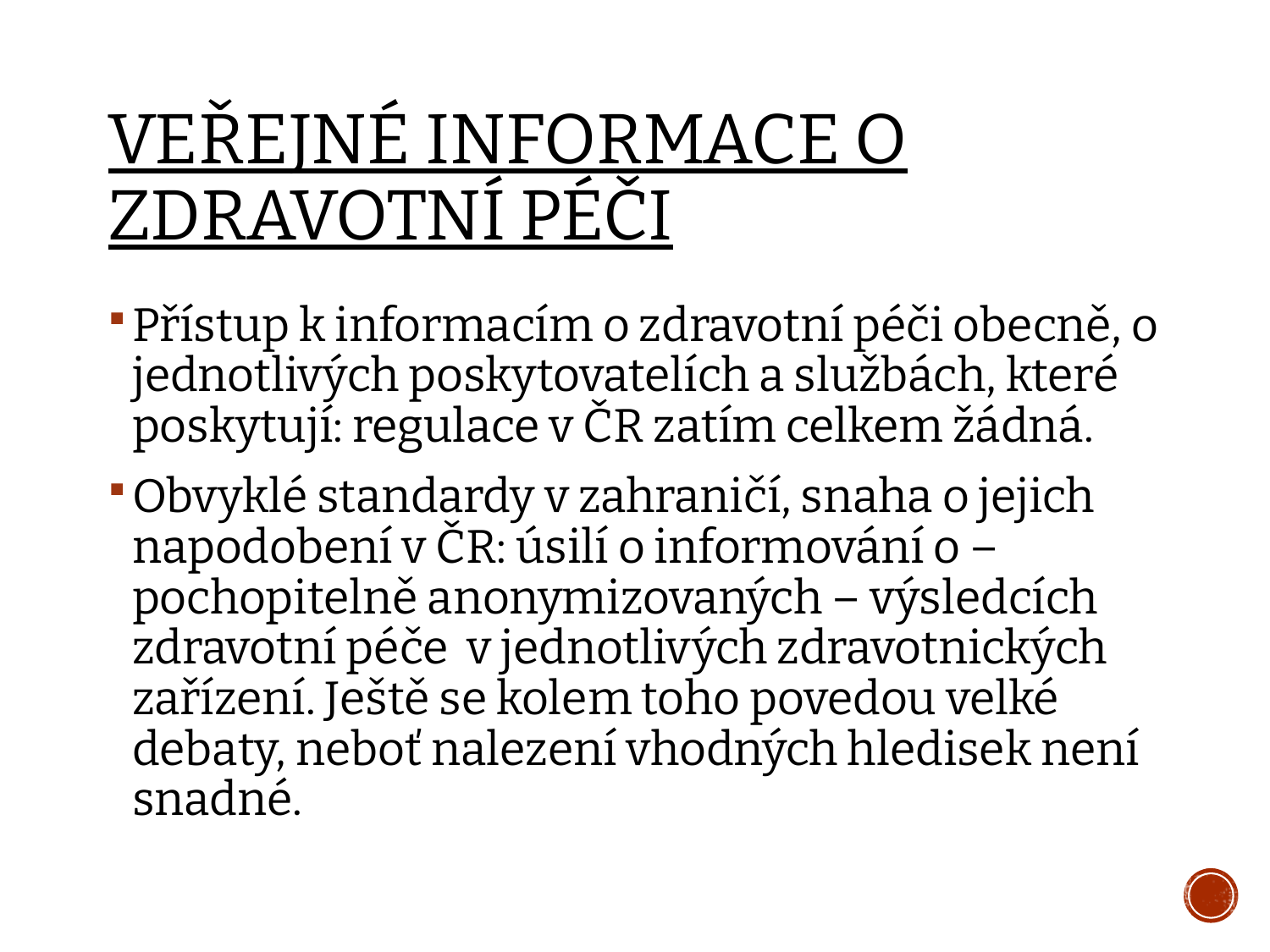

# Veřejné informace o zdravotní péči
Přístup k informacím o zdravotní péči obecně, o jednotlivých poskytovatelích a službách, které poskytují: regulace v ČR zatím celkem žádná.
Obvyklé standardy v zahraničí, snaha o jejich napodobení v ČR: úsilí o informování o – pochopitelně anonymizovaných – výsledcích zdravotní péče  v jednotlivých zdravotnických zařízení. Ještě se kolem toho povedou velké debaty, neboť nalezení vhodných hledisek není snadné.